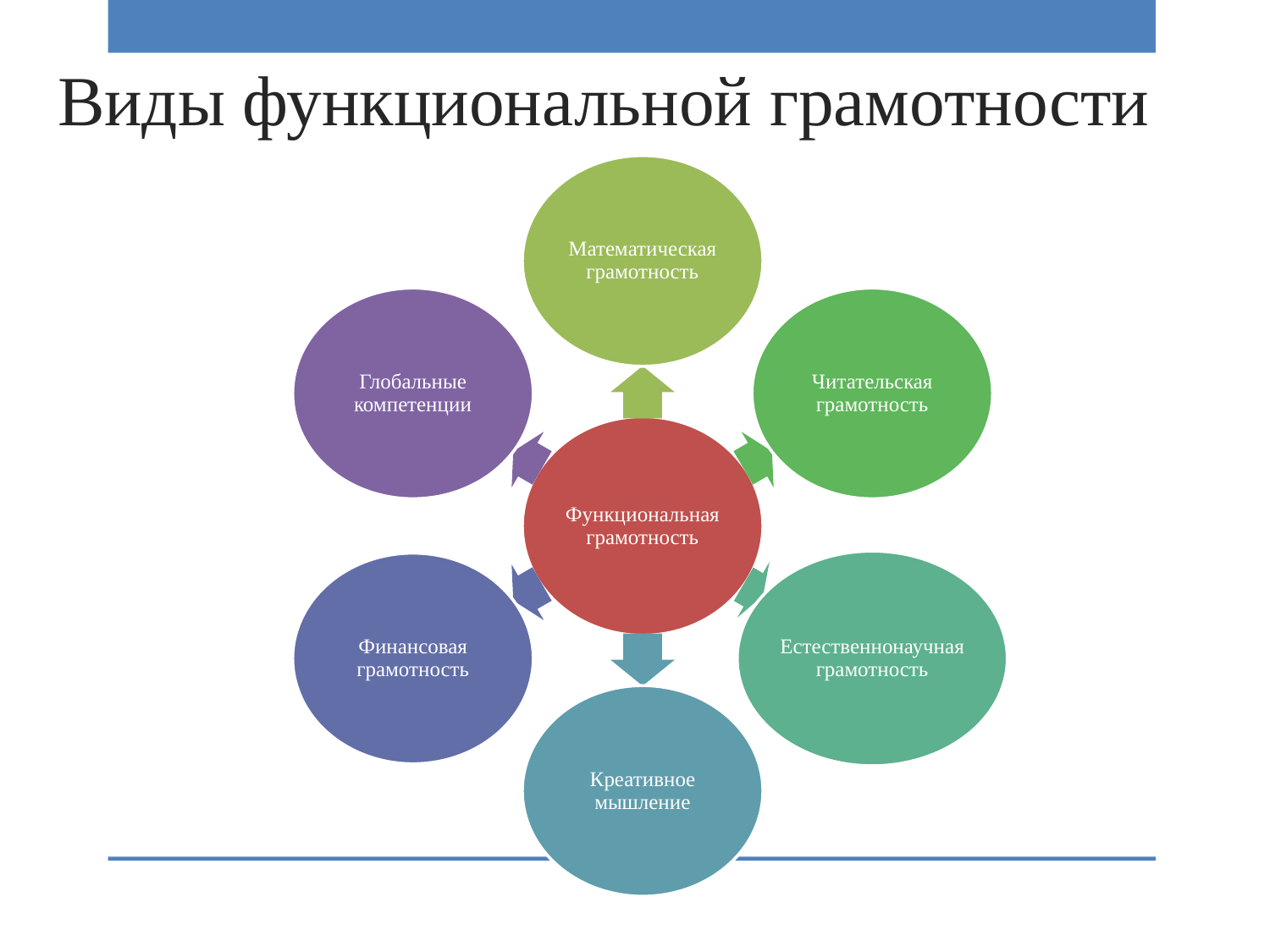

# Виды функциональной грамотности
Функциональная грамотность

Математическая грамотность

Читательская грамотность

Естественнонаучная грамотность

Креативное мышление

Финансовая грамотность

Глобальные компетенции